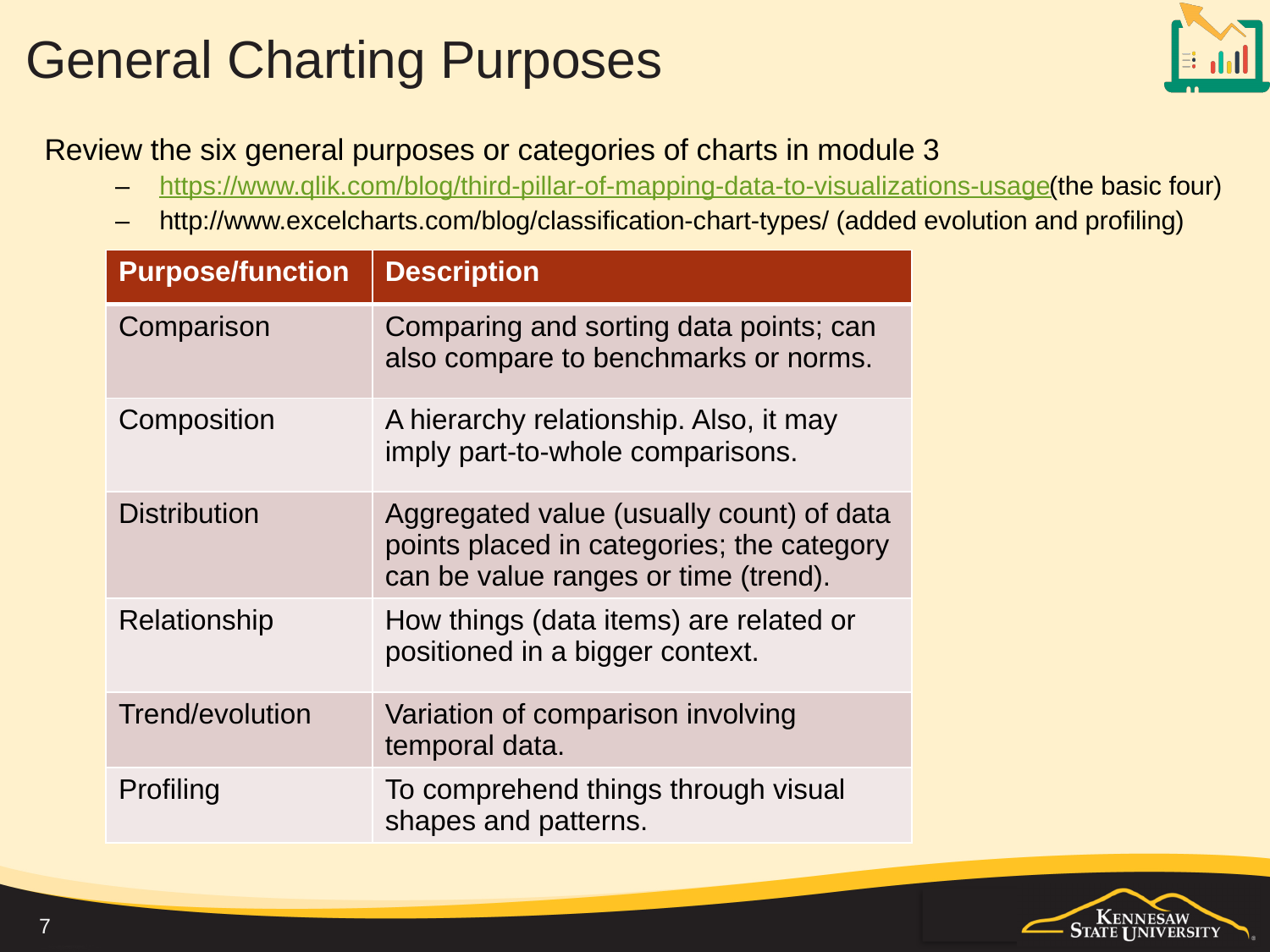

# General Charting Purposes
Review the six general purposes or categories of charts in module 3
https://www.qlik.com/blog/third-pillar-of-mapping-data-to-visualizations-usage (the basic four)
http://www.excelcharts.com/blog/classification-chart-types/ (added evolution and profiling)
| Purpose/function | Description |
| --- | --- |
| Comparison | Comparing and sorting data points; can also compare to benchmarks or norms. |
| Composition | A hierarchy relationship. Also, it may imply part-to-whole comparisons. |
| Distribution | Aggregated value (usually count) of data points placed in categories; the category can be value ranges or time (trend). |
| Relationship | How things (data items) are related or positioned in a bigger context. |
| Trend/evolution | Variation of comparison involving temporal data. |
| Profiling | To comprehend things through visual shapes and patterns. |
7